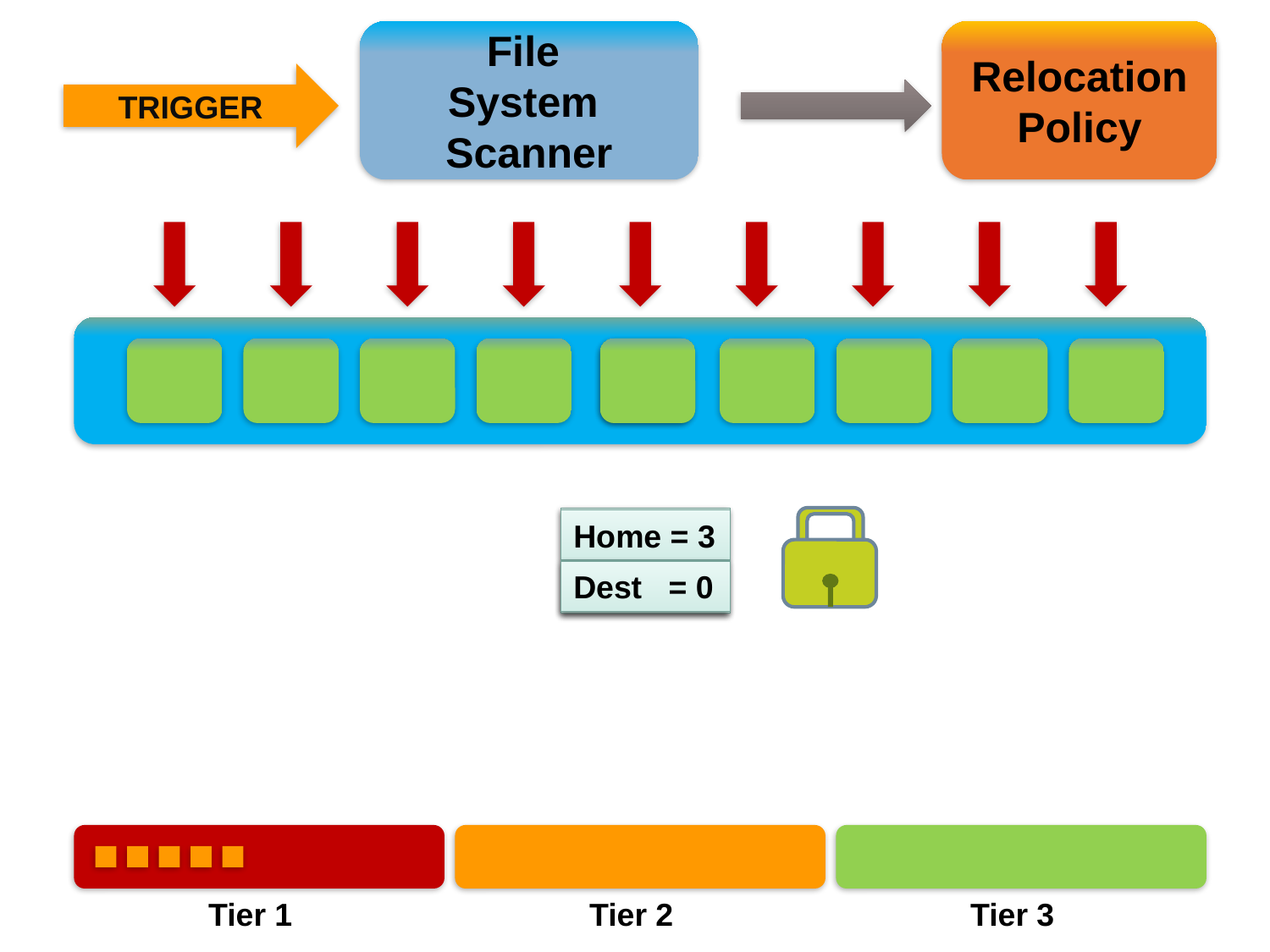

File
System
Scanner
Relocation Policy
TRIGGER

Home= 1

Home = 3
Dest   = 3
Dest   = 0
Dest   = 0

Tier 1
Tier 2
Tier 3